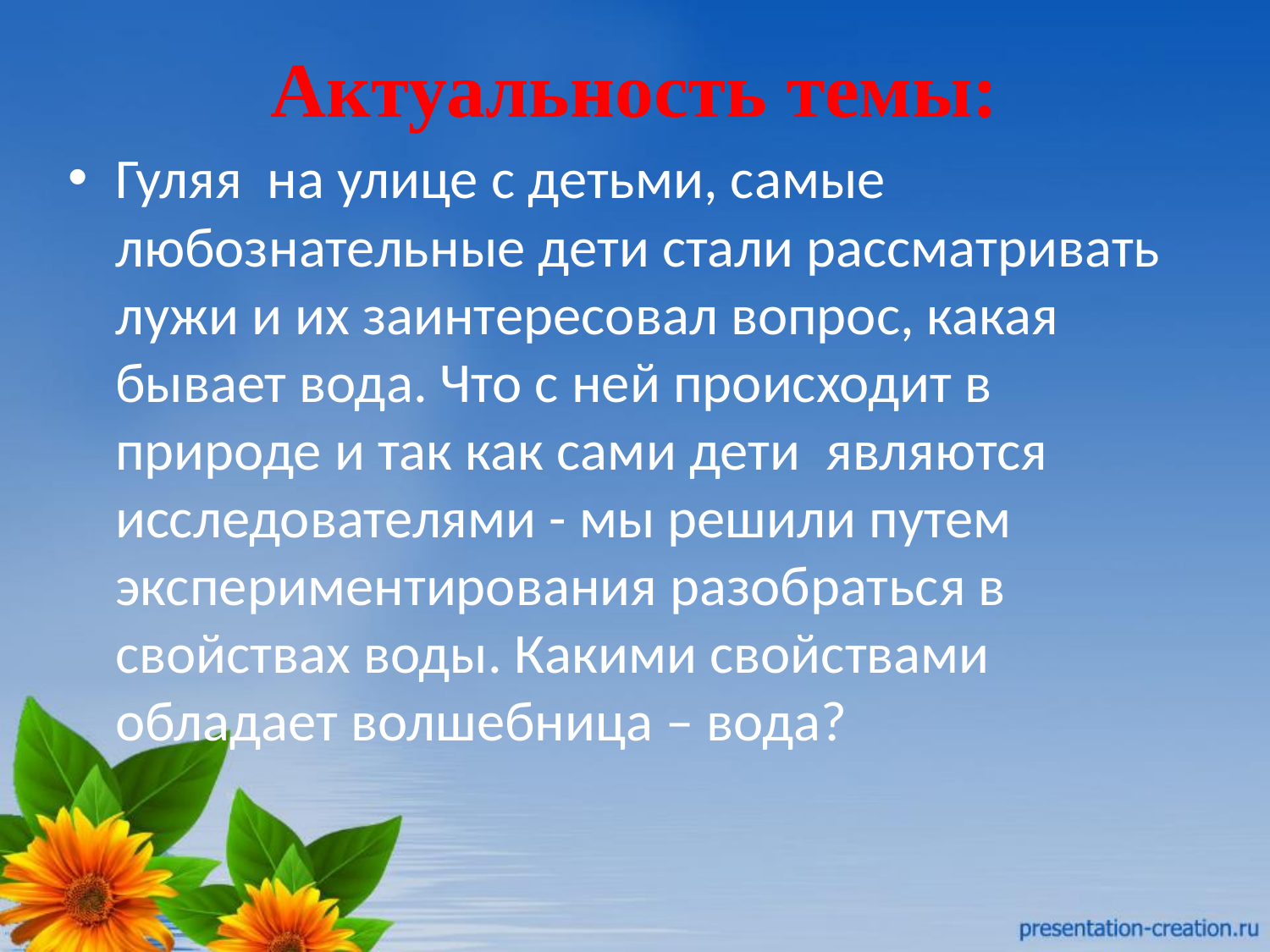

# Актуальность темы:
Гуляя  на улице с детьми, самые любознательные дети стали рассматривать лужи и их заинтересовал вопрос, какая бывает вода. Что с ней происходит в природе и так как сами дети  являются исследователями - мы решили путем экспериментирования разобраться в свойствах воды. Какими свойствами обладает волшебница – вода?